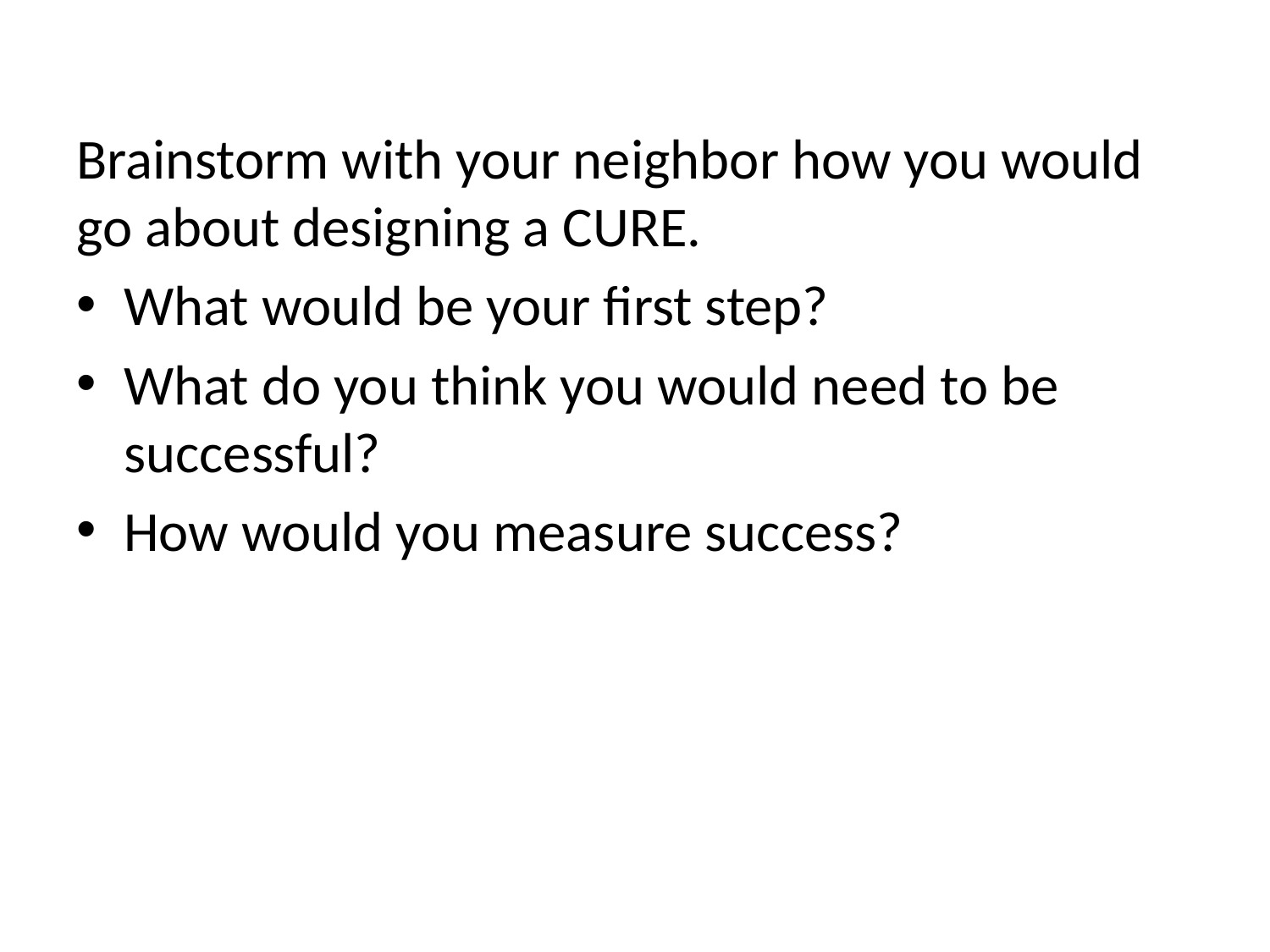

Brainstorm with your neighbor how you would go about designing a CURE.
What would be your first step?
What do you think you would need to be successful?
How would you measure success?